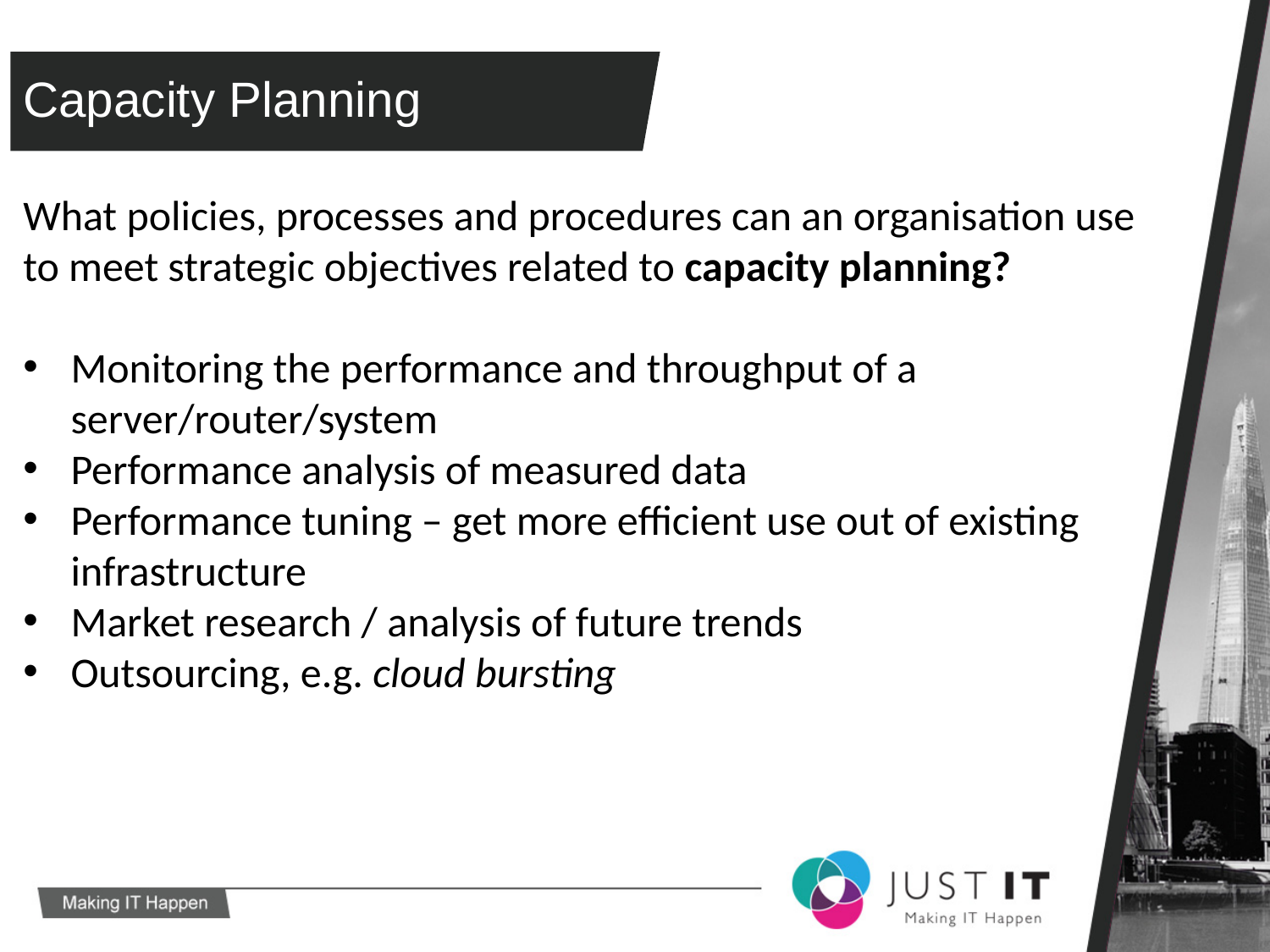

# Capacity Planning

What policies, processes and procedures can an organisation use to meet strategic objectives related to capacity planning?

Monitoring the performance and throughput of a server/router/system
Performance analysis of measured data
Performance tuning – get more efficient use out of existing infrastructure
Market research / analysis of future trends
Outsourcing, e.g. cloud bursting